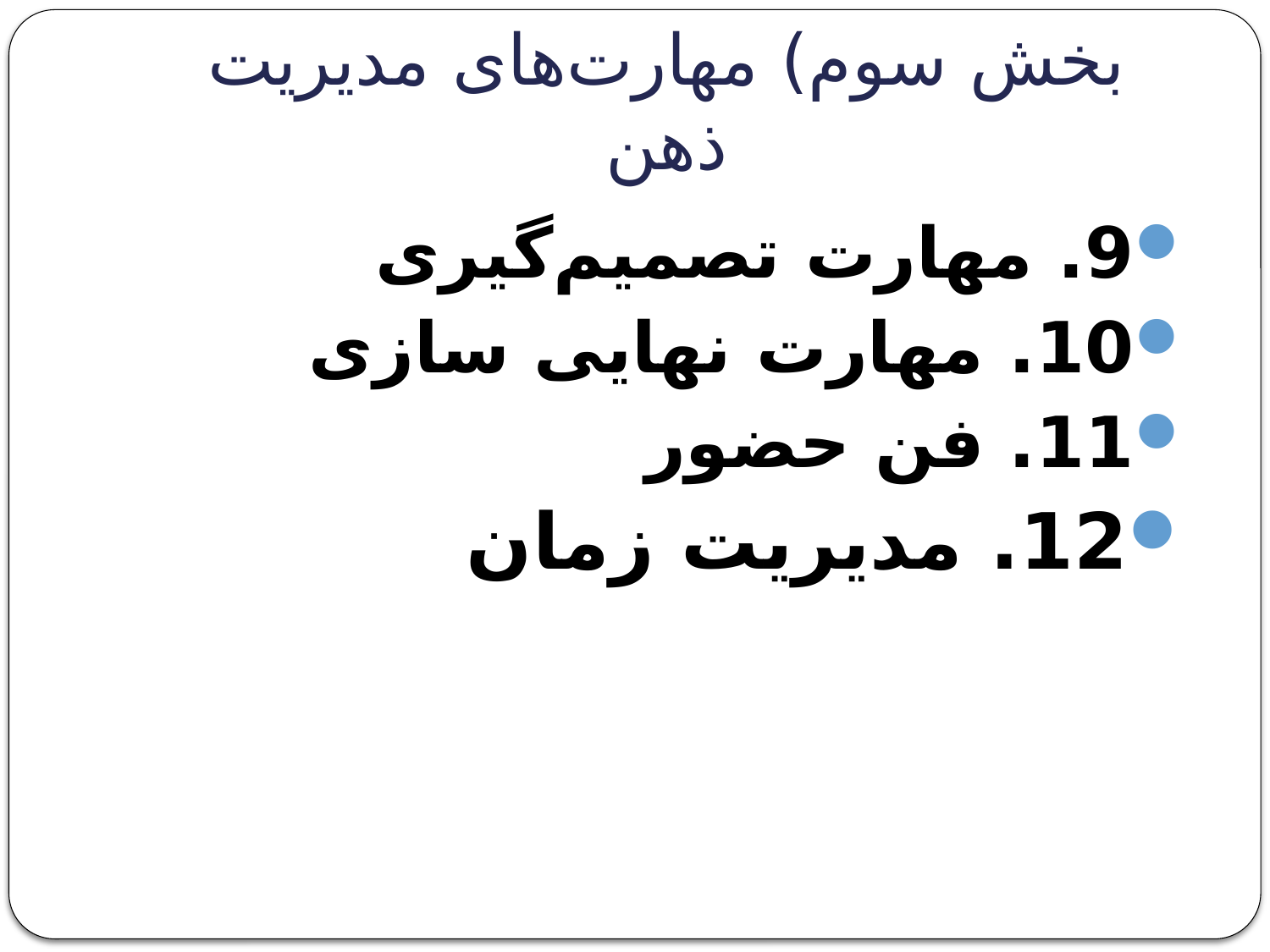

# بخش سوم) مهارت‌های مدیریت ذهن
9. مهارت تصمیم‌گیری
10. مهارت‌ نهایی سازی
11. فن حضور
12. مدیریت زمان